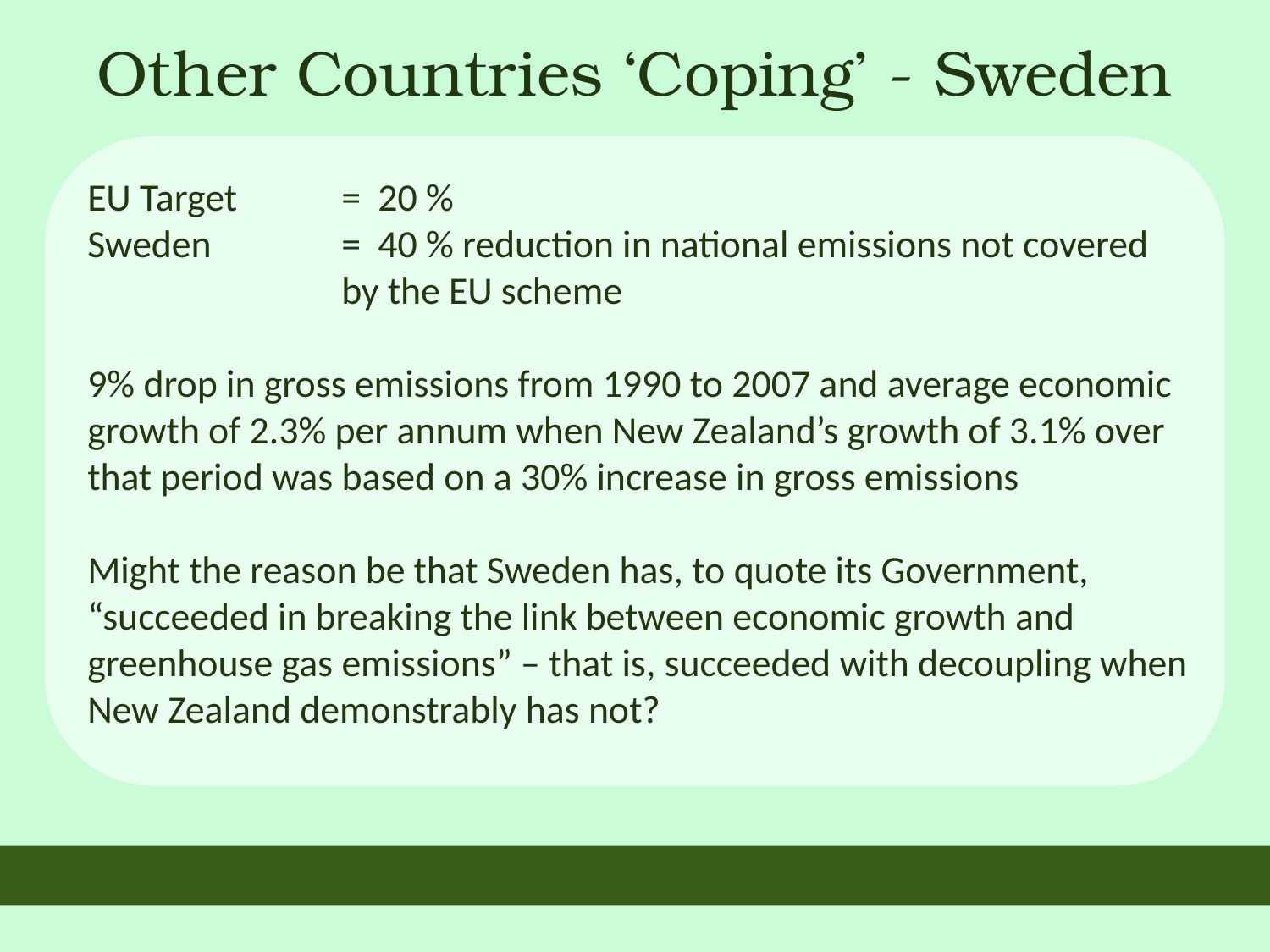

Other Countries ‘Coping’ - Sweden

EU Target 	=  20 %
Sweden 	=  40 % reduction in national emissions not covered 		by the EU scheme
9% drop in gross emissions from 1990 to 2007 and average economic growth of 2.3% per annum when New Zealand’s growth of 3.1% over that period was based on a 30% increase in gross emissions
Might the reason be that Sweden has, to quote its Government, “succeeded in breaking the link between economic growth and greenhouse gas emissions” – that is, succeeded with decoupling when New Zealand demonstrably has not?